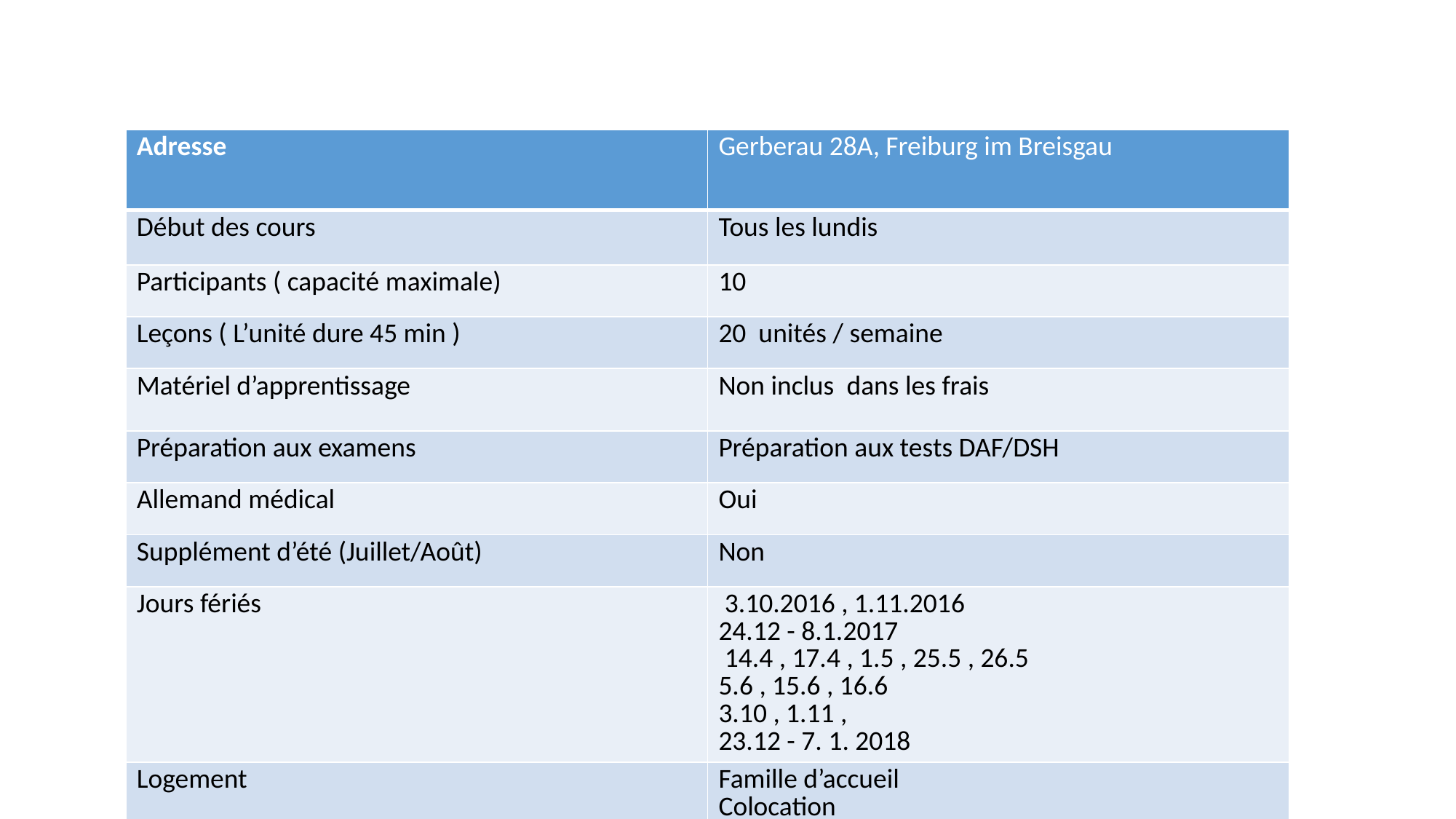

| Adresse | Gerberau 28A, Freiburg im Breisgau |
| --- | --- |
| Début des cours | Tous les lundis |
| Participants ( capacité maximale) | 10 |
| Leçons ( L’unité dure 45 min ) | 20 unités / semaine |
| Matériel d’apprentissage | Non inclus dans les frais |
| Préparation aux examens | Préparation aux tests DAF/DSH |
| Allemand médical | Oui |
| Supplément d’été (Juillet/Août) | Non |
| Jours fériés | 3.10.2016 , 1.11.2016 24.12 - 8.1.2017 14.4 , 17.4 , 1.5 , 25.5 , 26.5 5.6 , 15.6 , 16.6 3.10 , 1.11 , 23.12 - 7. 1. 2018 |
| Logement | Famille d’accueil Colocation |
| Loisirs | Excursions en petits groupes Activités sportives |